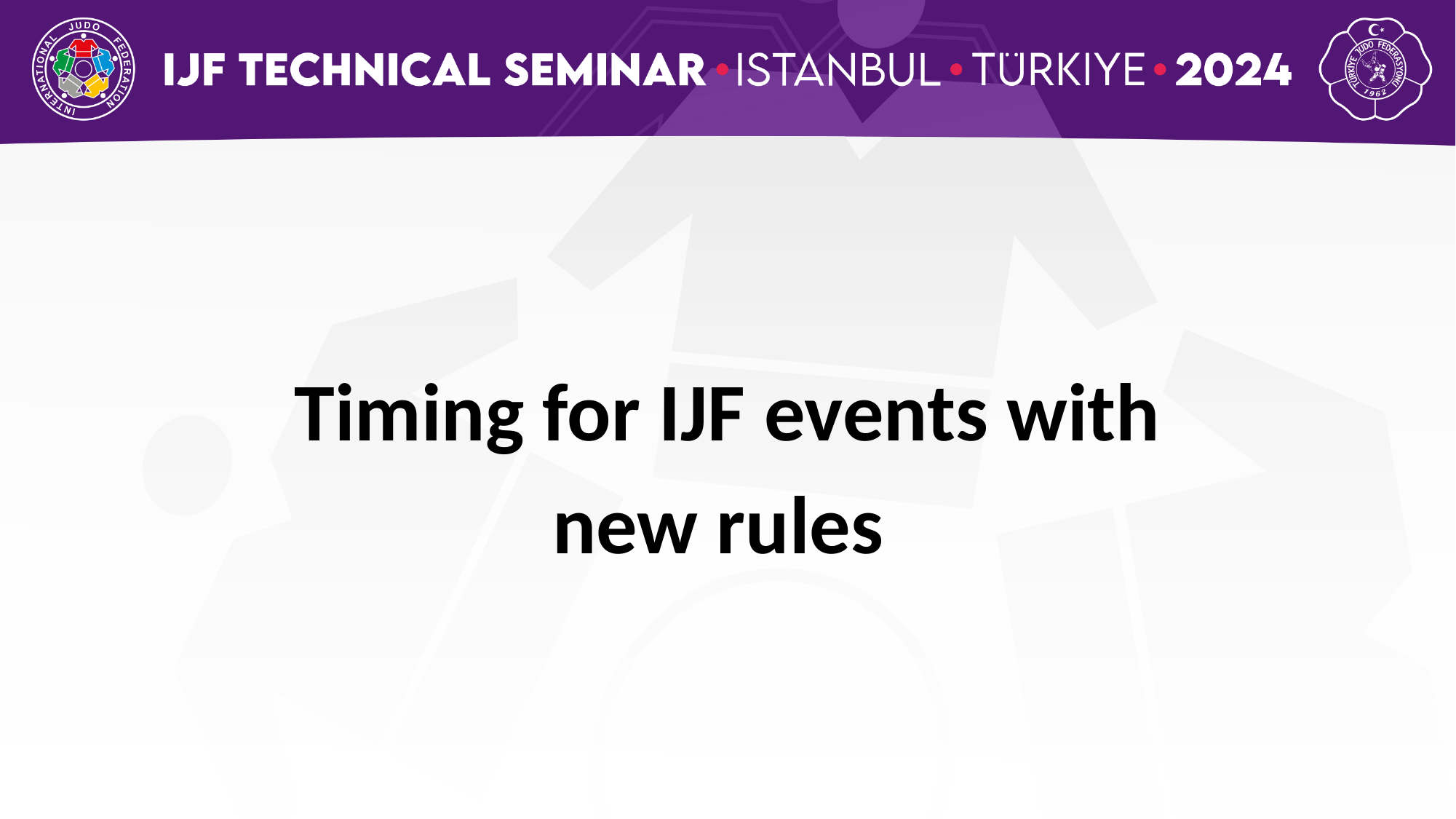

Timing for IJF events with new rules